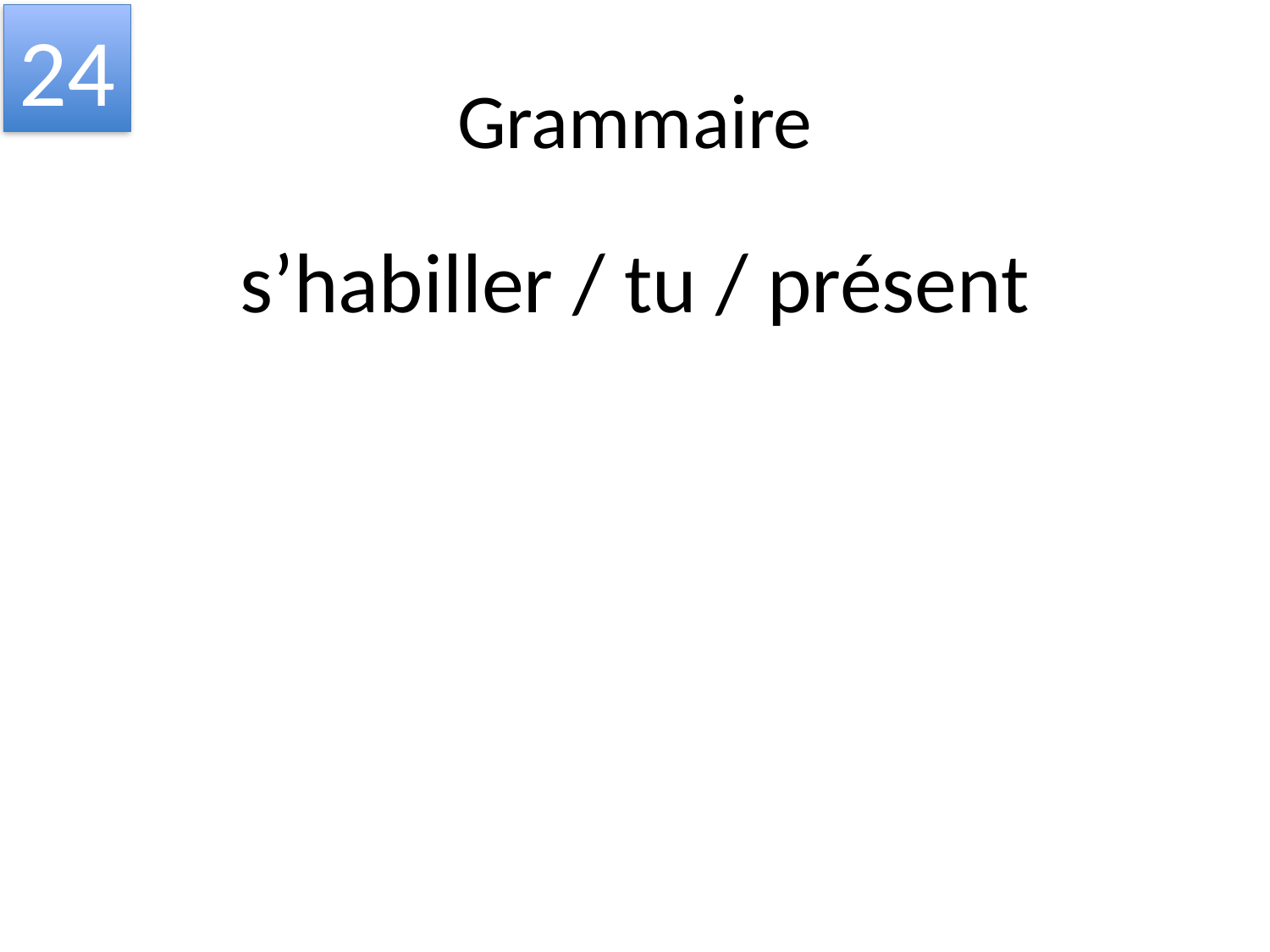

24
# Grammaire
s’habiller / tu / présent